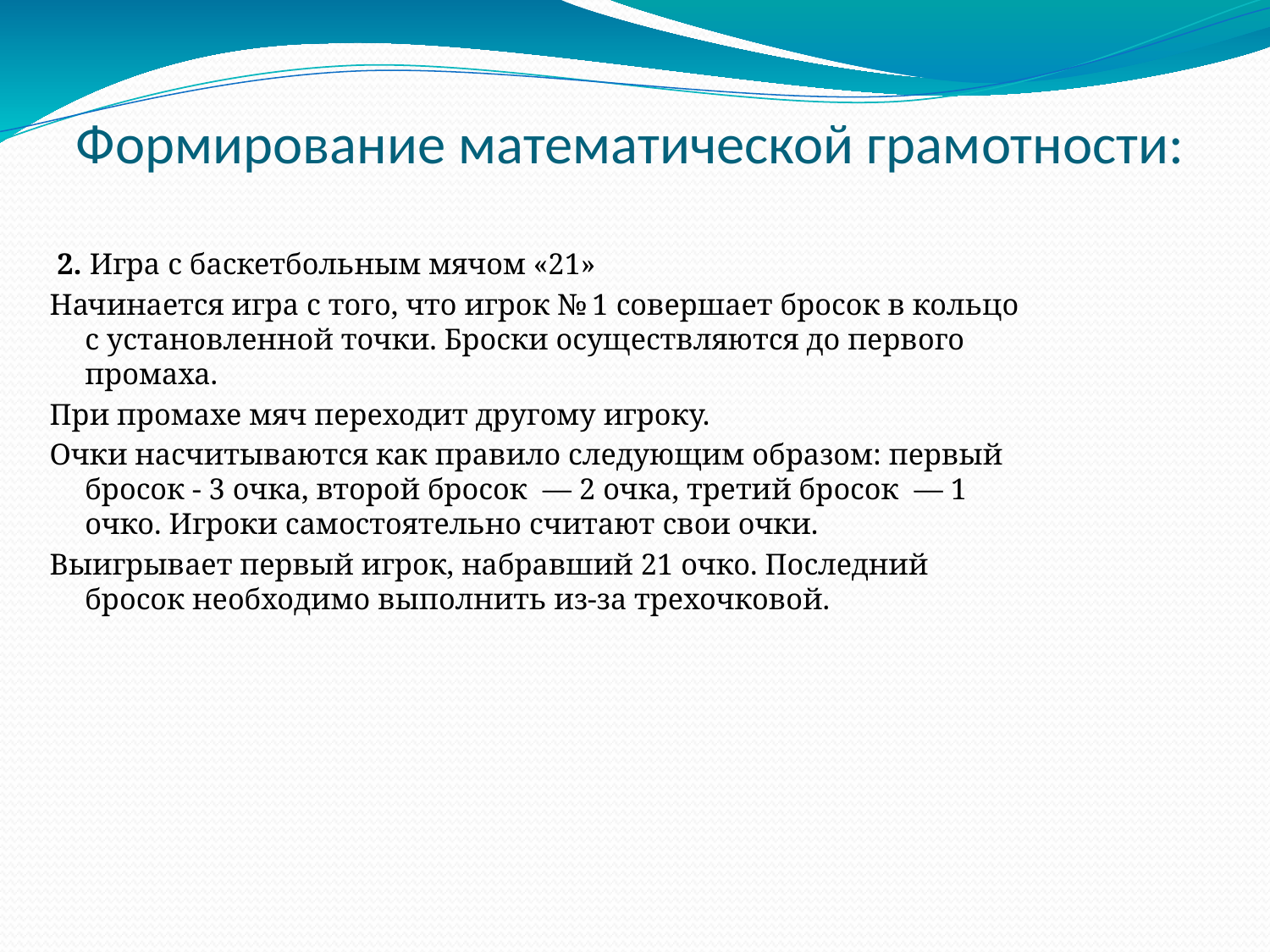

Формирование математической грамотности:
 2. Игра с баскетбольным мячом «21»
Начинается игра с того, что игрок № 1 совершает бросок в кольцо с установленной точки. Броски осуществляются до первого промаха.
При промахе мяч переходит другому игроку.
Очки насчитываются как правило следующим образом: первый бросок - 3 очка, второй бросок  — 2 очка, третий бросок  — 1 очко. Игроки самостоятельно считают свои очки.
Выигрывает первый игрок, набравший 21 очко. Последний бросок необходимо выполнить из-за трехочковой.